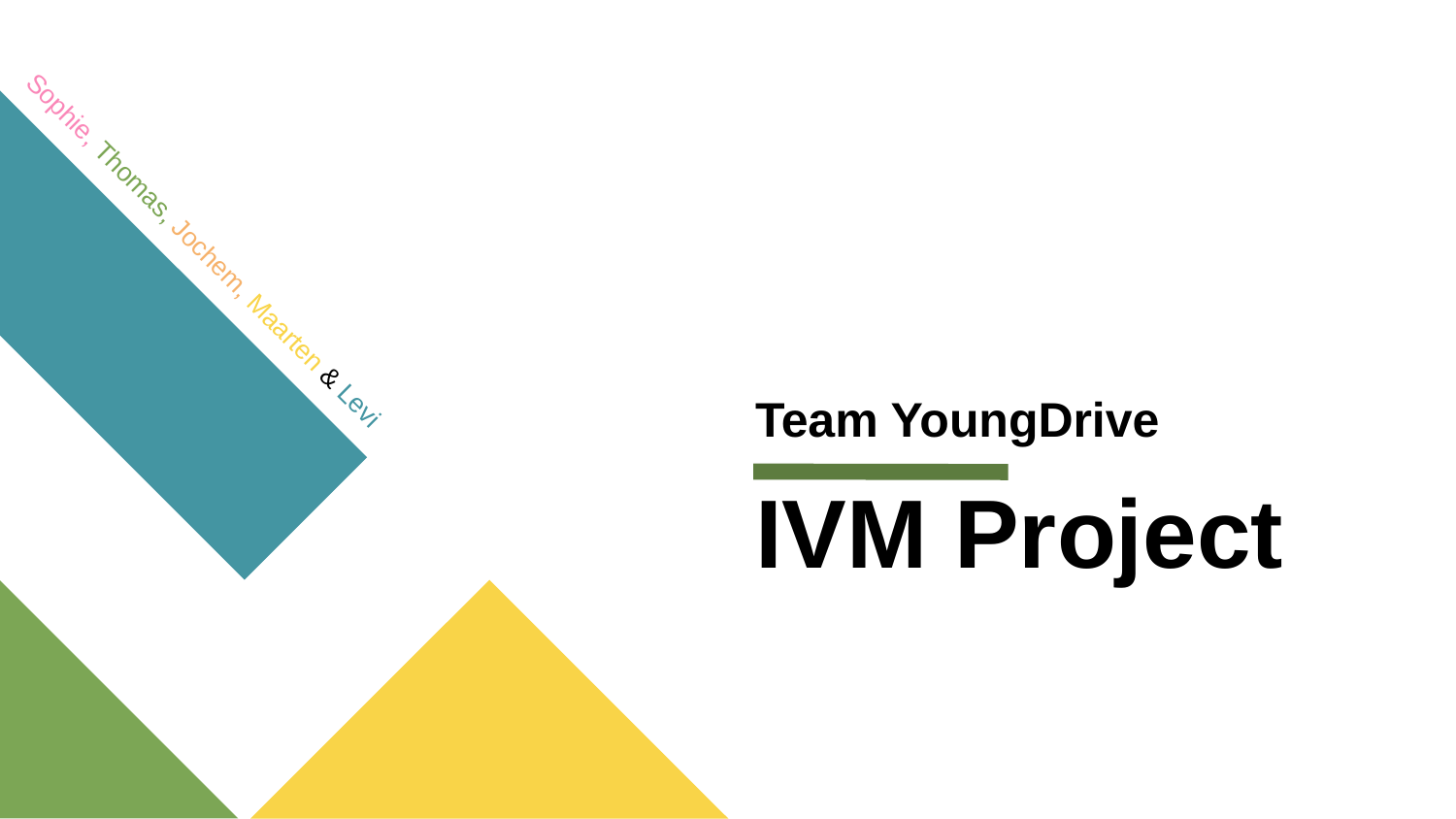

# Team YoungDrive

IVM Project
Sophie, Thomas, Jochem, Maarten & Levi